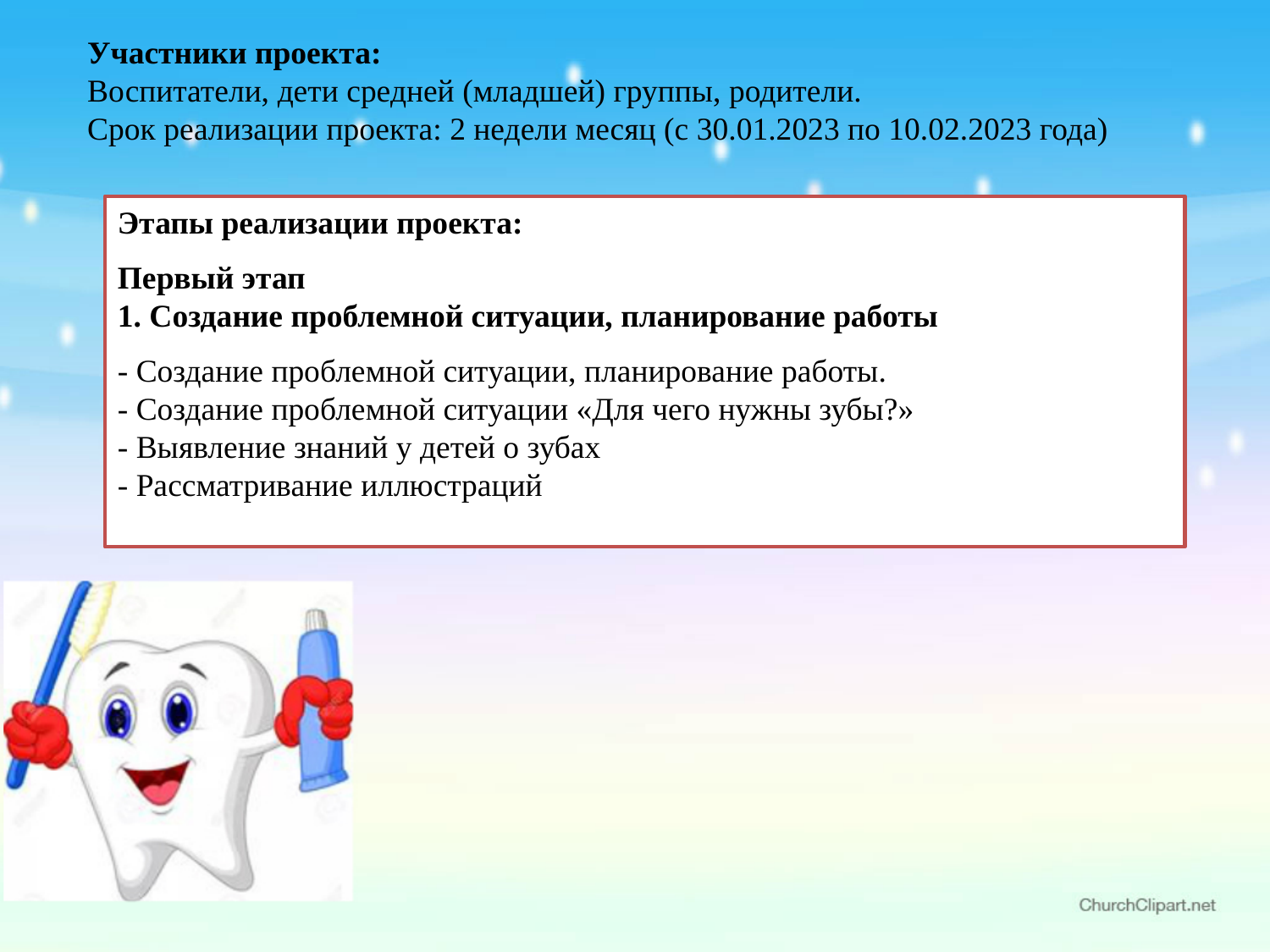

Участники проекта:
Воспитатели, дети средней (младшей) группы, родители.
Срок реализации проекта: 2 недели месяц (с 30.01.2023 по 10.02.2023 года)
Этапы реализации проекта:

Первый этап
1. Создание проблемной ситуации, планирование работы

- Создание проблемной ситуации, планирование работы.
- Создание проблемной ситуации «Для чего нужны зубы?»
- Выявление знаний у детей о зубах
- Рассматривание иллюстраций